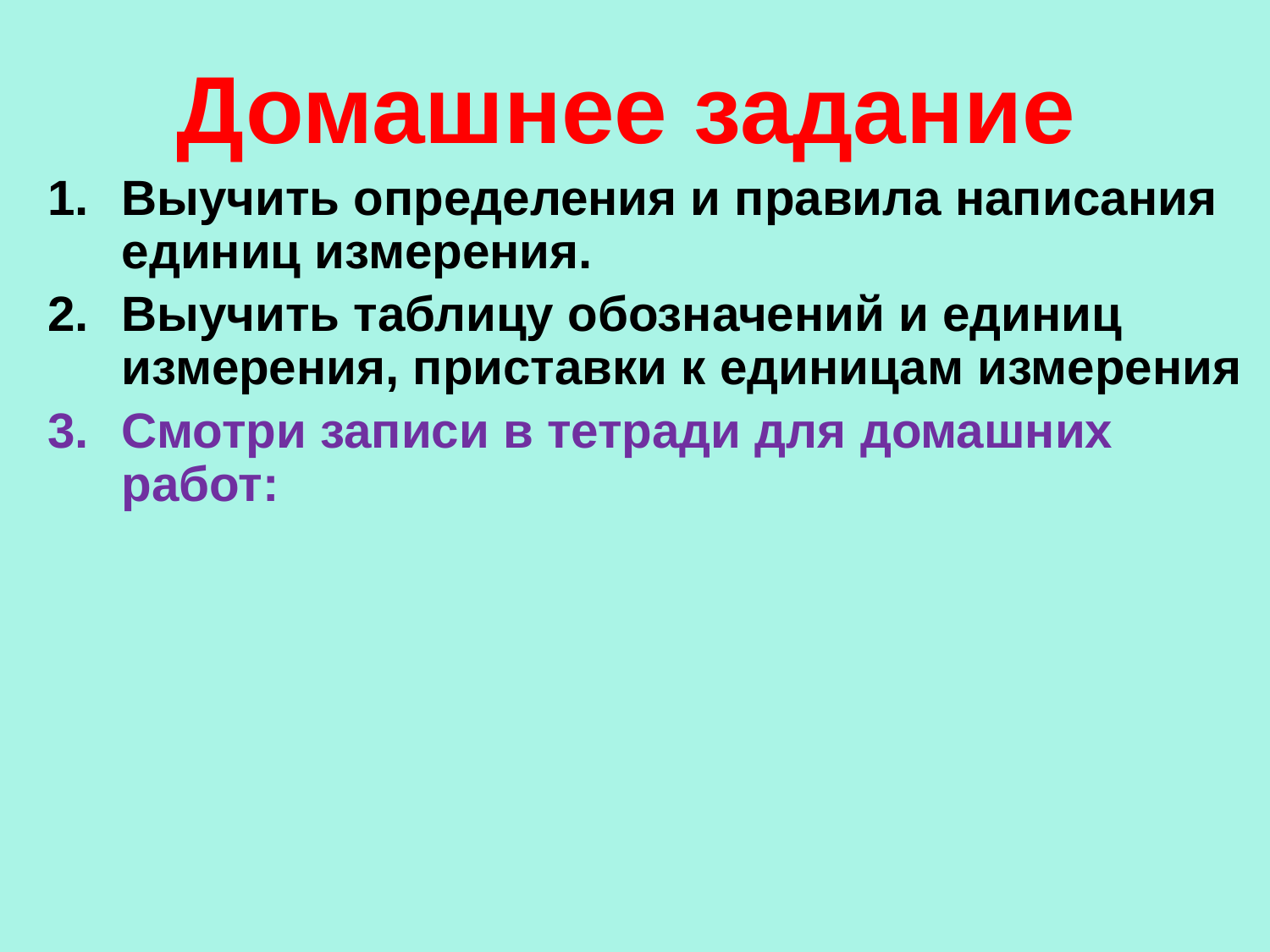

# Домашнее задание
Выучить определения и правила написания единиц измерения.
Выучить таблицу обозначений и единиц измерения, приставки к единицам измерения
Смотри записи в тетради для домашних работ: